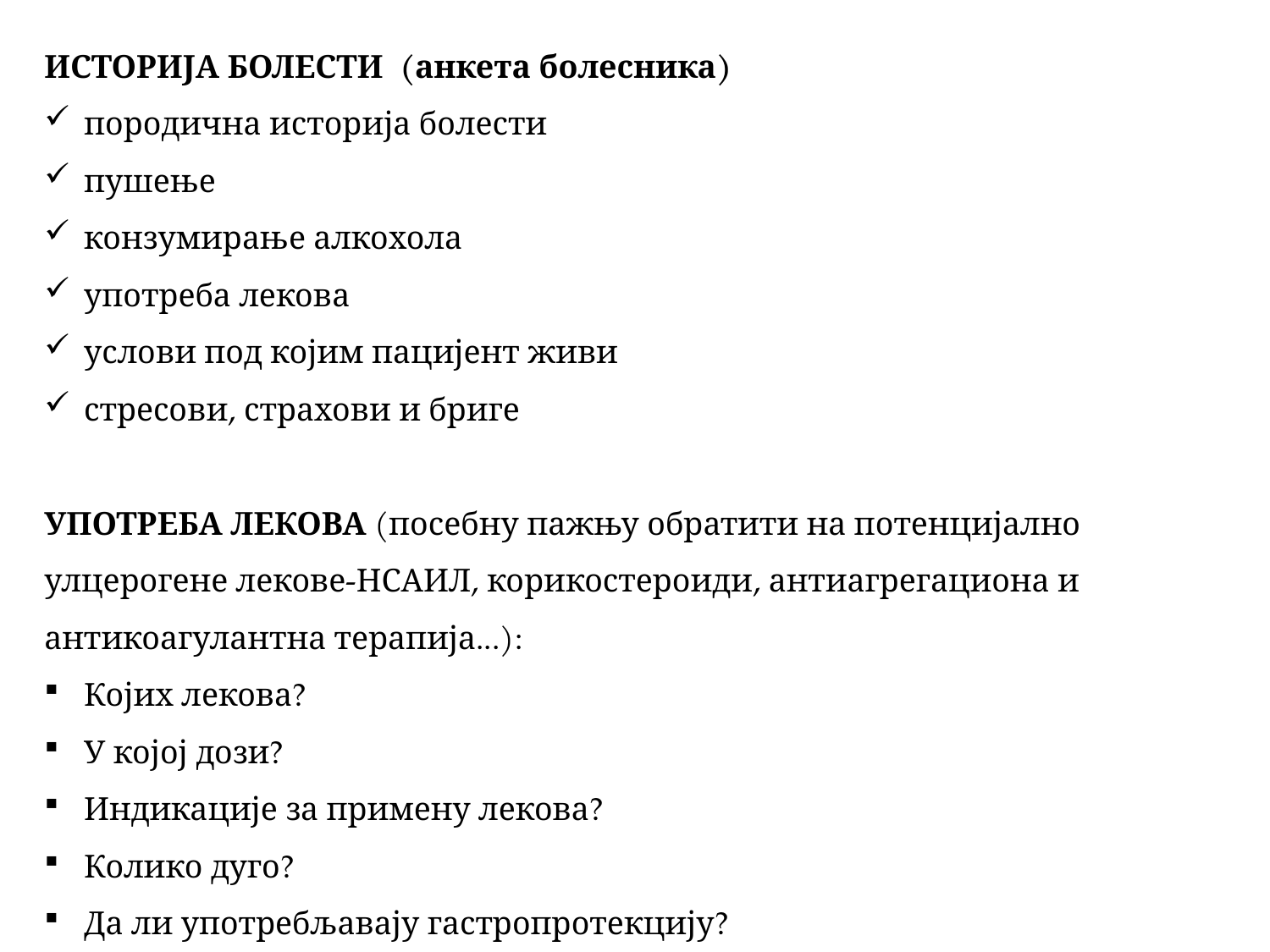

ИСТОРИЈА БОЛЕСТИ  (анкета болесника)
породична историја болести
пушење
конзумирање алкохола
употреба лекова
услови под којим пацијент живи
стресови, страхови и бриге

УПОТРЕБА ЛЕКОВА (посебну пажњу обратити на потенцијално улцерогене лекове-НСАИЛ, корикостероиди, антиагрегациона и антикоагулантна терапија...):
Којих лекова?
У којој дози?
Индикације за примену лекова?
Колико дуго?
Да ли употребљавају гастропротекцију?